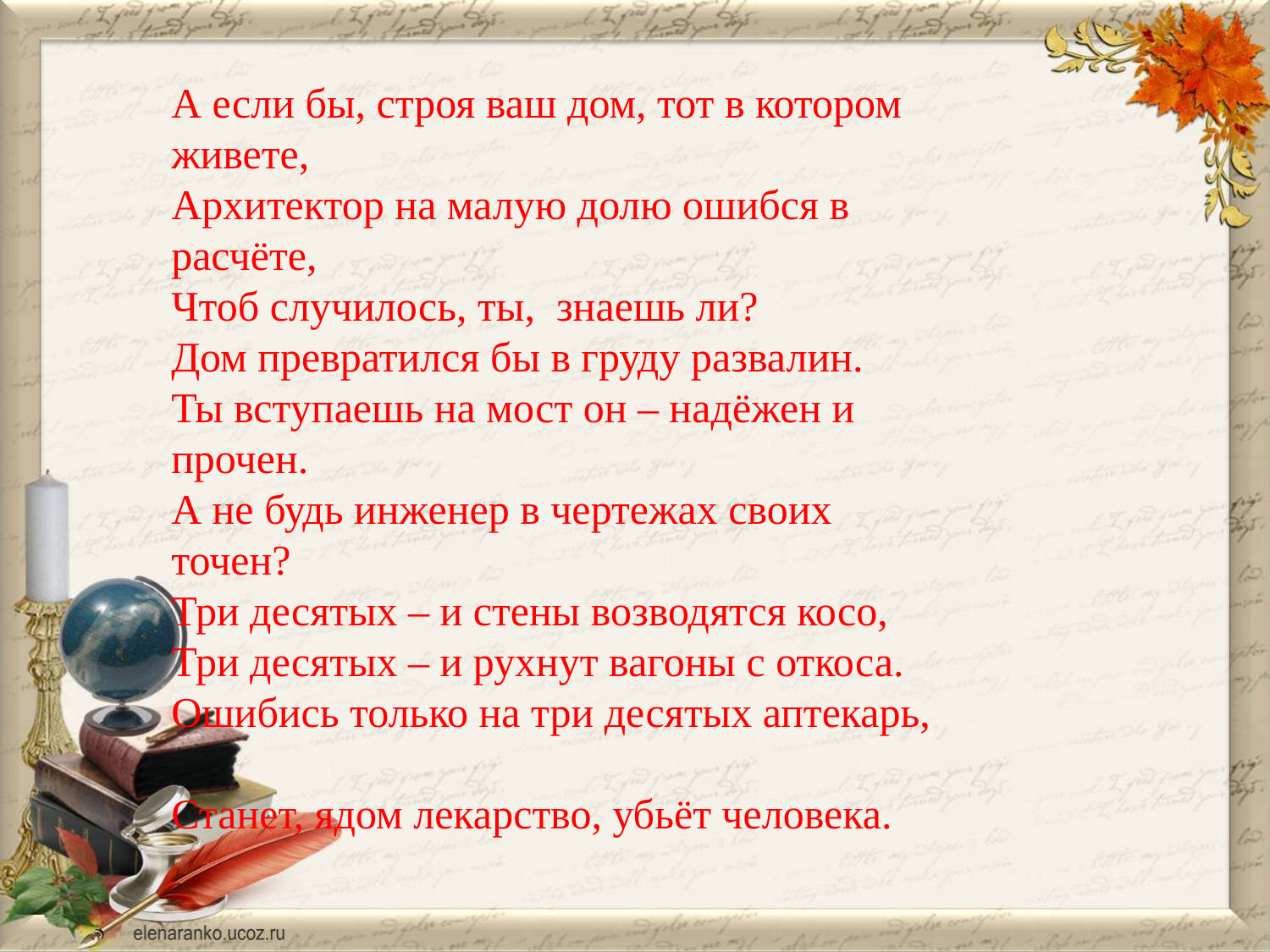

А если бы, строя ваш дом, тот в котором живете,
Архитектор на малую долю ошибся в расчёте,
Чтоб случилось, ты,  знаешь ли?
Дом превратился бы в груду развалин.
Ты вступаешь на мост он – надёжен и прочен.
А не будь инженер в чертежах своих точен?
Три десятых – и стены возводятся косо,
Три десятых – и рухнут вагоны с откоса.
Ошибись только на три десятых аптекарь,
Станет, ядом лекарство, убьёт человека.